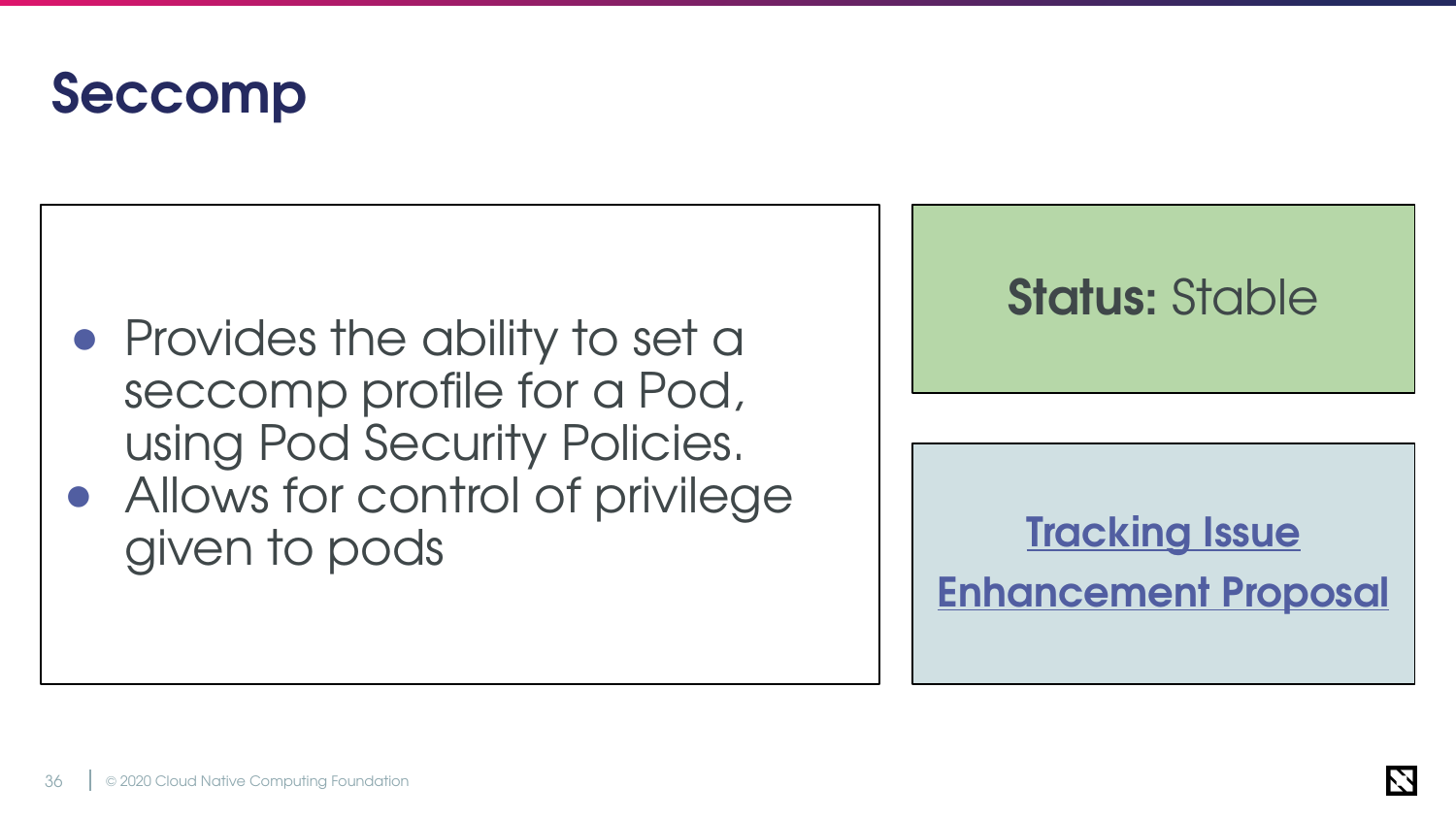

# Seccomp
Provides the ability to set a seccomp profile for a Pod, using Pod Security Policies.
Allows for control of privilege given to pods
Status: Stable
Tracking Issue
Enhancement Proposal